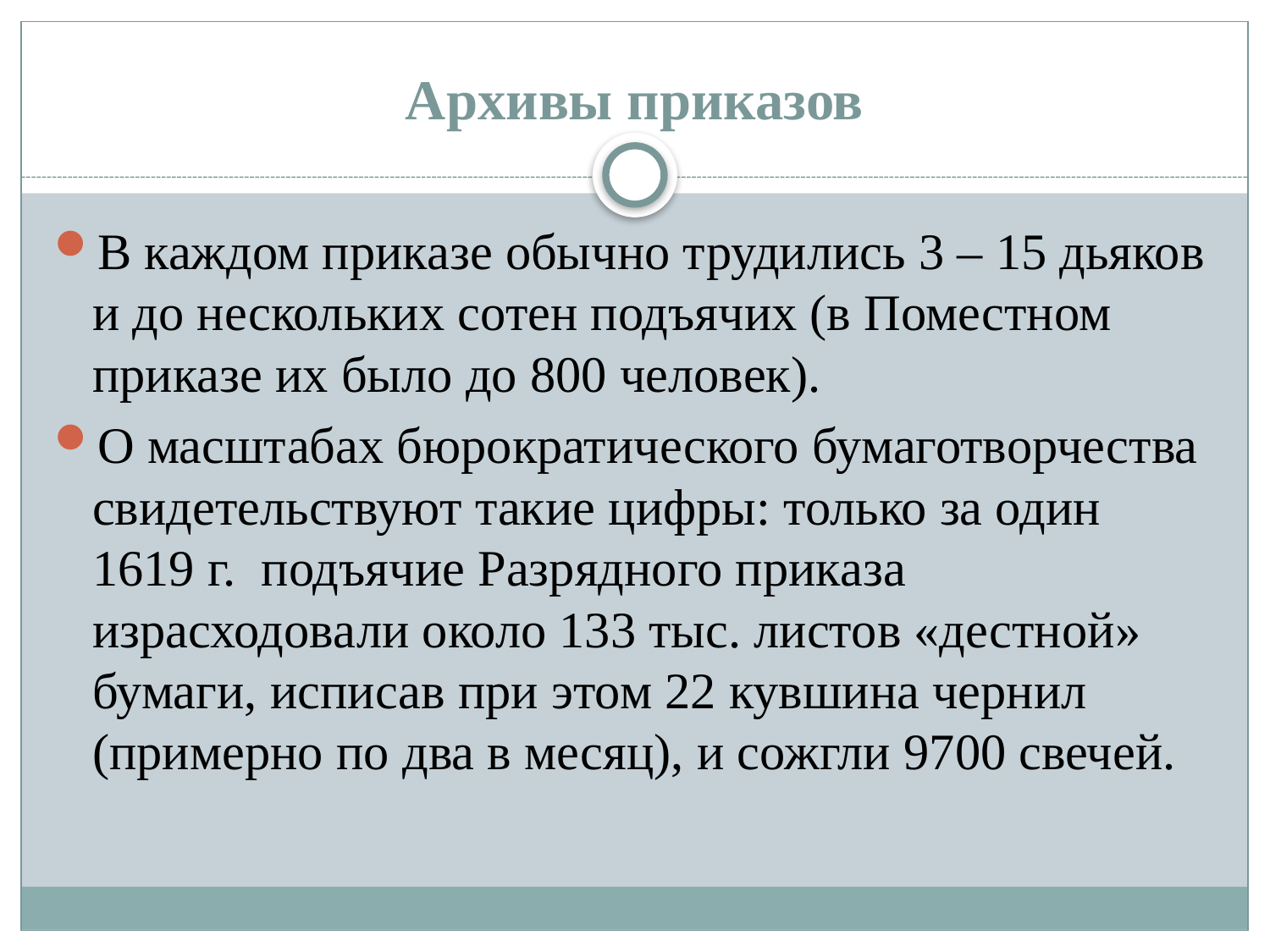

# Архивы приказов
В каждом приказе обычно трудились 3 – 15 дьяков и до нескольких сотен подъячих (в Поместном приказе их было до 800 человек).
О масштабах бюрократического бумаготворчества свидетельствуют такие цифры: только за один 1619 г.  подъячие Разрядного приказа израсходовали около 133 тыс. листов «дестной» бумаги, исписав при этом 22 кувшина чернил (примерно по два в месяц), и сожгли 9700 свечей.